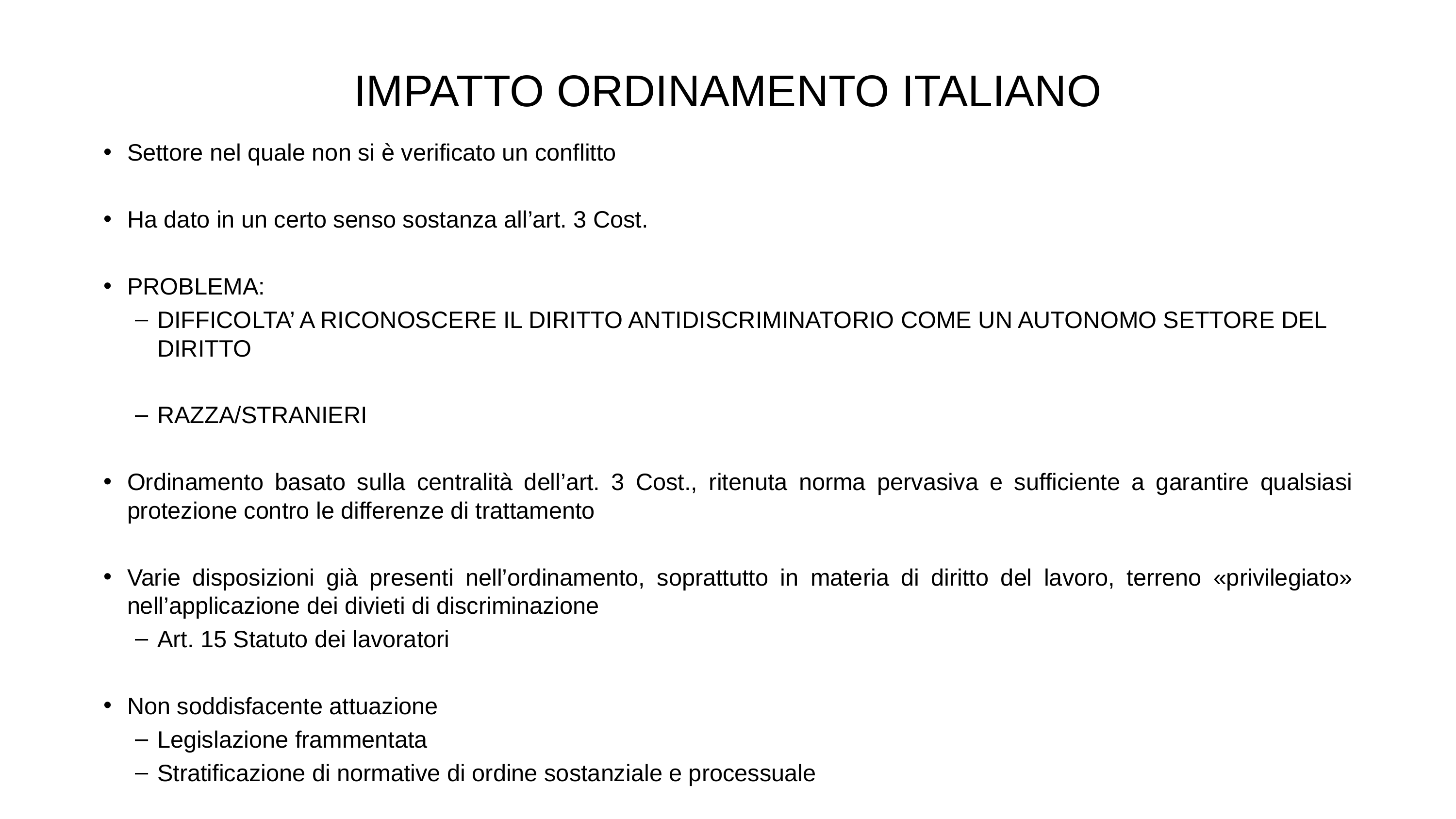

# IMPATTO ORDINAMENTO ITALIANO
Settore nel quale non si è verificato un conflitto

Ha dato in un certo senso sostanza all’art. 3 Cost.

PROBLEMA:
DIFFICOLTA’ A RICONOSCERE IL DIRITTO ANTIDISCRIMINATORIO COME UN AUTONOMO SETTORE DEL DIRITTO

RAZZA/STRANIERI

Ordinamento basato sulla centralità dell’art. 3 Cost., ritenuta norma pervasiva e sufficiente a garantire qualsiasi protezione contro le differenze di trattamento

Varie disposizioni già presenti nell’ordinamento, soprattutto in materia di diritto del lavoro, terreno «privilegiato» nell’applicazione dei divieti di discriminazione
Art. 15 Statuto dei lavoratori

Non soddisfacente attuazione
Legislazione frammentata
Stratificazione di normative di ordine sostanziale e processuale